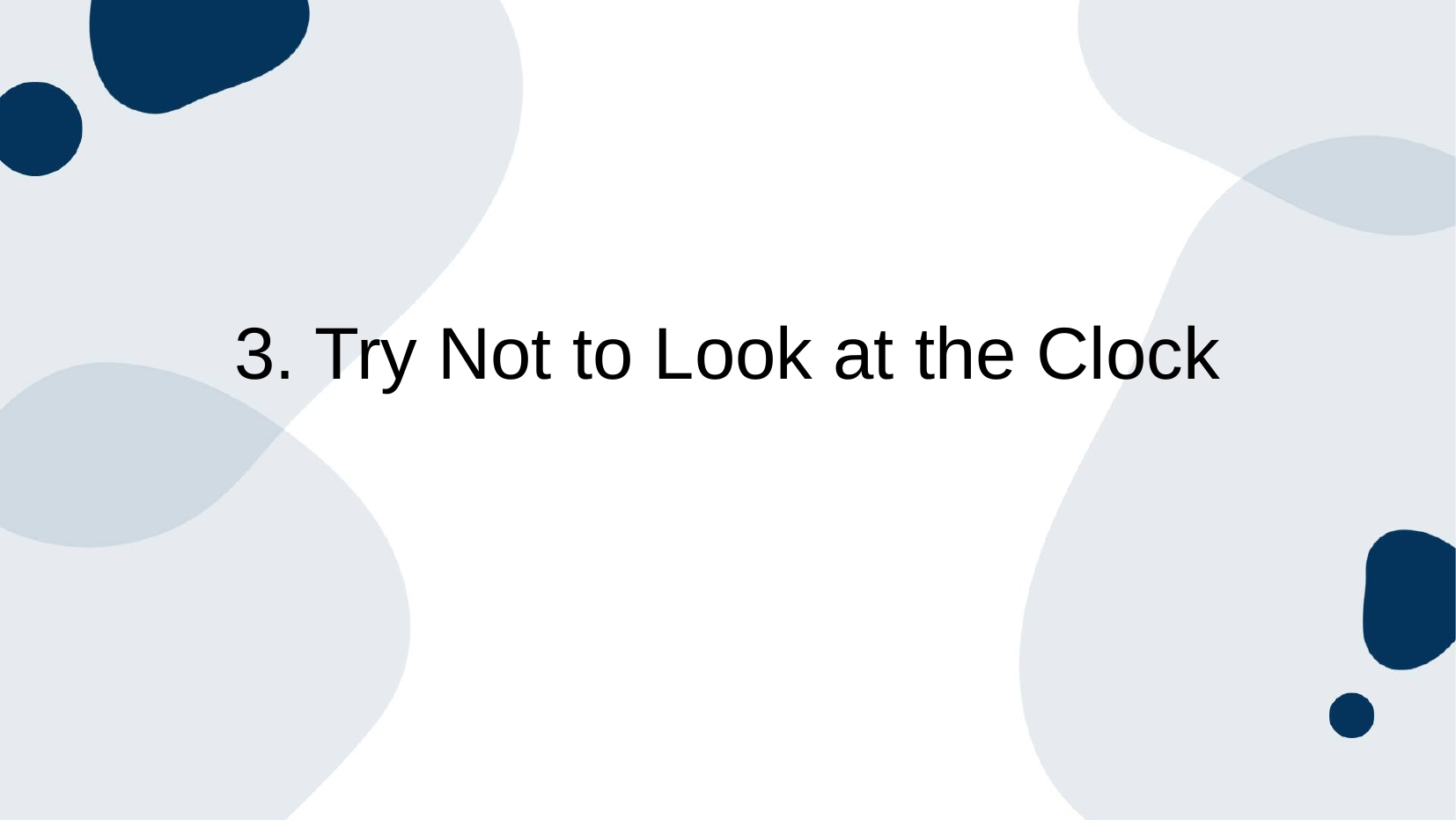

3. Try Not to Look at the Clock